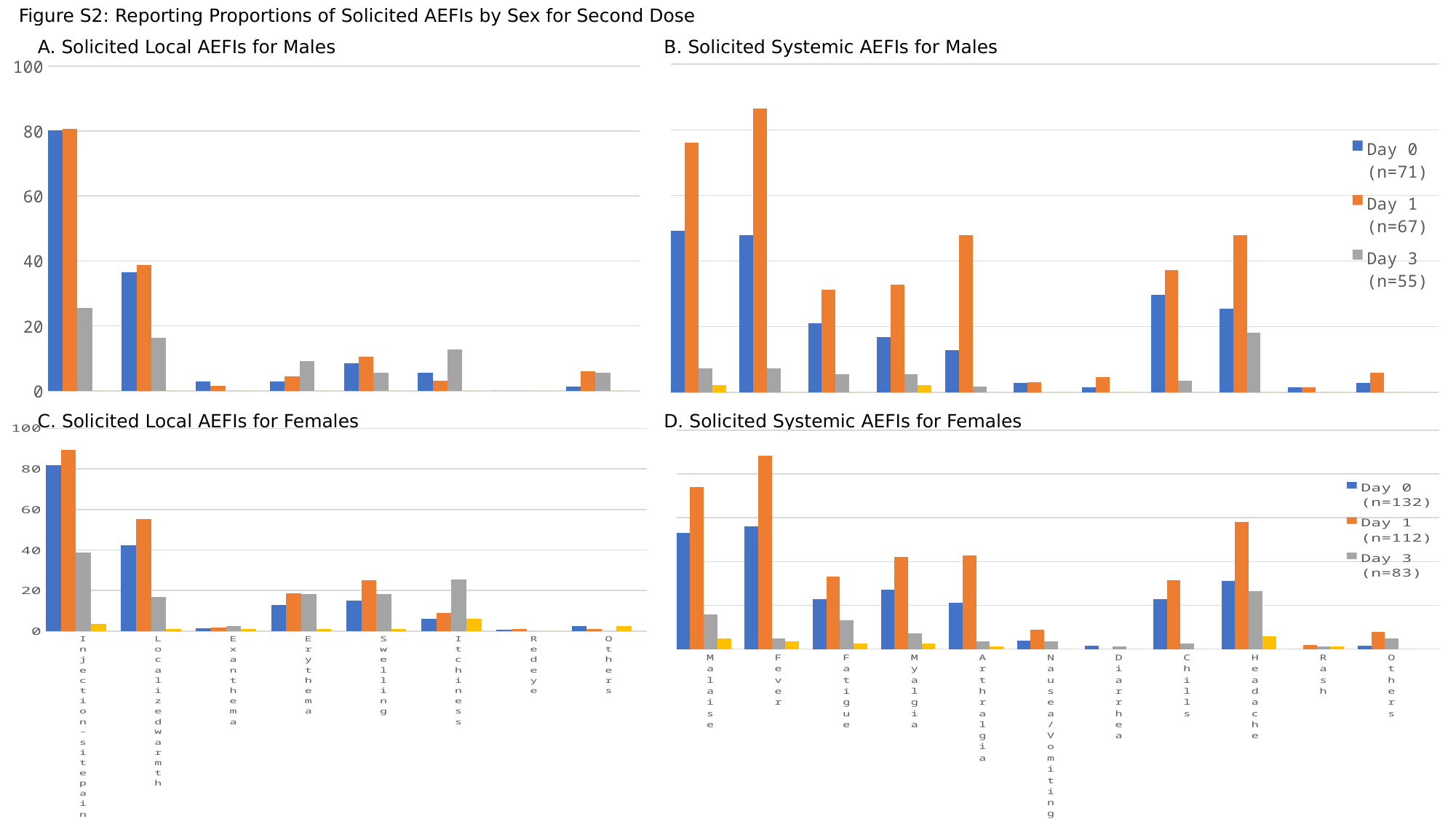

Figure S2: Reporting Proportions of Solicited AEFIs by Sex for Second Dose
A. Solicited Local AEFIs for Males
B. Solicited Systemic AEFIs for Males

### Chart

| Category | Day 0 | Day 1 | Day 3 | Day 7 |
|---|---|---|---|---|
|  | 80.30000000000001 | None | None | None |
|  | None | 80.60000000000001 | None | None |
| Injection-site pain | None | None | 25.5 | None |
|  | None | None | None | 0.0 |
|   | None | None | None | None |
|  | 36.6 | None | None | None |
|  | None | 38.800000000000004 | None | None |
| Localized warmth | None | None | 16.400000000000002 | None |
|  | None | None | None | 0.0 |
|   | None | None | None | None |
|  | 2.8000000000000003 | None | None | None |
|  | None | 1.5 | None | None |
| Exanthema | None | None | 0.0 | None |
|  | None | None | None | 0.0 |
|   | None | None | None | None |
|  | 2.8000000000000003 | None | None | None |
|  | None | 4.5 | None | None |
| Erythema | None | None | 9.1 | None |
|  | None | None | None | 0.0 |
|   | None | None | None | None |
|  | 8.5 | None | None | None |
|  | None | 10.4 | None | None |
| Swelling | None | None | 5.5 | None |
|  | None | None | None | 0.0 |
|   | None | None | None | None |
|  | 5.6000000000000005 | None | None | None |
|  | None | 3.0 | None | None |
| Itchiness | None | None | 12.7 | None |
|  | None | None | None | 0.0 |
|   | None | None | None | None |
|  | 0.0 | None | None | None |
|  | None | 0.0 | None | None |
| Red eye | None | None | 0.0 | None |
|  | None | None | None | 0.0 |
|   | None | None | None | None |
|  | 1.4000000000000001 | None | None | None |
|  | None | 6.0 | None | None |
| Others | None | None | 5.5 | None |
|  | None | None | None | 0.0 |
|   | None | None | None | None |

### Chart

| Category | Day 0 | Day 1 | Day 3 | Day 7 |
|---|---|---|---|---|
|  | 49.3 | None | None | None |
|  | None | 76.1 | None | None |
| Malaise | None | None | 7.3 | None |
|  | None | None | None | 2.1 |
|   | None | None | None | None |
|  | 47.9 | None | None | None |
|  | None | 86.6 | None | None |
| Fever | None | None | 7.3 | None |
|  | None | None | None | 0.0 |
|   | None | None | None | None |
|  | 21.099999999999998 | None | None | None |
|  | None | 31.3 | None | None |
| Fatigue | None | None | 5.5 | None |
|  | None | None | None | 0.0 |
|   | None | None | None | None |
|  | 16.900000000000002 | None | None | None |
|  | None | 32.800000000000004 | None | None |
| Myalgia | None | None | 5.5 | None |
|  | None | None | None | 2.1 |
|   | None | None | None | None |
|  | 12.7 | None | None | None |
|  | None | 47.8 | None | None |
| Arthralgia | None | None | 1.7999999999999998 | None |
|  | None | None | None | 0.0 |
|   | None | None | None | None |
|  | 2.8000000000000003 | None | None | None |
|  | None | 3.0 | None | None |
| Nausea/
Vomiting | None | None | 0.0 | None |
|  | None | None | None | 0.0 |
|   | None | None | None | None |
|  | 1.4000000000000001 | None | None | None |
|  | None | 4.5 | None | None |
| Diarrhea | None | None | 0.0 | None |
|  | None | None | None | 0.0 |
|   | None | None | None | None |
|  | 29.599999999999998 | None | None | None |
|  | None | 37.3 | None | None |
| Chills | None | None | 3.5999999999999996 | None |
|  | None | None | None | 0.0 |
|   | None | None | None | None |
|  | 25.4 | None | None | None |
|  | None | 47.8 | None | None |
| Headache | None | None | 18.2 | None |
|  | None | None | None | 0.0 |
|   | None | None | None | None |
|  | 1.4000000000000001 | None | None | None |
|  | None | 1.5 | None | None |
| Rash | None | None | 0.0 | None |
|  | None | None | None | 0.0 |
|   | None | None | None | None |
|  | 2.8000000000000003 | None | None | None |
|  | None | 6.0 | None | None |
| Others  | None | None | 0.0 | None |
|  | None | None | None | 0.0 |
|  | None | None | None | None |
|   | None | None | None | None |
C. Solicited Local AEFIs for Females
D. Solicited Systemic AEFIs for Females

### Chart

| Category | Day 0 | Day 1 | Day 3 | Day 7 |
|---|---|---|---|---|
|  | 53.0 | None | None | None |
|  | None | 74.1 | None | None |
| Malaise | None | None | 15.7 | None |
|  | None | None | None | 4.8 |
|   | None | None | None | None |
|  | 56.10000000000001 | None | None | None |
|  | None | 88.4 | None | None |
| Fever | None | None | 4.8 | None |
|  | None | None | None | 3.5999999999999996 |
|   | None | None | None | None |
|  | 22.7 | None | None | None |
|  | None | 33.0 | None | None |
| Fatigue | None | None | 13.3 | None |
|  | None | None | None | 2.4 |
|   | None | None | None | None |
|  | 27.3 | None | None | None |
|  | None | 42.0 | None | None |
| Myalgia | None | None | 7.199999999999999 | None |
|  | None | None | None | 2.4 |
|   | None | None | None | None |
|  | 21.2 | None | None | None |
|  | None | 42.9 | None | None |
| Arthralgia | None | None | 3.5999999999999996 | None |
|  | None | None | None | 1.2 |
|   | None | None | None | None |
|  | 3.8 | None | None | None |
|  | None | 8.9 | None | None |
| Nausea/
Vomiting | None | None | 3.5999999999999996 | None |
|  | None | None | None | 0.0 |
|   | None | None | None | None |
|  | 1.5 | None | None | None |
|  | None | 0.0 | None | None |
| Diarrhea | None | None | 1.2 | None |
|  | None | None | None | 0.0 |
|   | None | None | None | None |
|  | 22.7 | None | None | None |
|  | None | 31.3 | None | None |
| Chills | None | None | 2.4 | None |
|  | None | None | None | 0.0 |
|   | None | None | None | None |
|  | 31.1 | None | None | None |
|  | None | 57.99999999999999 | None | None |
| Headache | None | None | 26.5 | None |
|  | None | None | None | 6.0 |
|   | None | None | None | None |
|  | 0.0 | None | None | None |
|  | None | 1.7999999999999998 | None | None |
| Rash | None | None | 1.2 | None |
|  | None | None | None | 1.2 |
|   | None | None | None | None |
|  | 1.5 | None | None | None |
|  | None | 8.0 | None | None |
| Others  | None | None | 4.8 | None |
|  | None | None | None | 0.0 |
|  | None | None | None | None |
|   | None | None | None | None |

### Chart

| Category | Day 0 | Day 1 | Day 3 | Day 7 |
|---|---|---|---|---|
|  | 81.8 | None | None | None |
|  | None | 89.3 | None | None |
| Injection-site pain | None | None | 38.6 | None |
|  | None | None | None | 3.5999999999999996 |
|   | None | None | None | None |
|  | 42.4 | None | None | None |
|  | None | 55.400000000000006 | None | None |
| Localized warmth | None | None | 16.900000000000002 | None |
|  | None | None | None | 1.2 |
|   | None | None | None | None |
|  | 1.5 | None | None | None |
|  | None | 1.7999999999999998 | None | None |
| Exanthema | None | None | 2.4 | None |
|  | None | None | None | 1.2 |
|   | None | None | None | None |
|  | 12.9 | None | None | None |
|  | None | 18.8 | None | None |
| Erythema | None | None | 18.099999999999998 | None |
|  | None | None | None | 1.2 |
|   | None | None | None | None |
|  | 15.2 | None | None | None |
|  | None | 25.0 | None | None |
| Swelling | None | None | 18.099999999999998 | None |
|  | None | None | None | 1.2 |
|   | None | None | None | None |
|  | 6.1 | None | None | None |
|  | None | 8.9 | None | None |
| Itchiness | None | None | 25.3 | None |
|  | None | None | None | 6.0 |
|   | None | None | None | None |
|  | 0.8 | None | None | None |
|  | None | 0.8999999999999999 | None | None |
| Red eye | None | None | 0.0 | None |
|  | None | None | None | 0.0 |
|   | None | None | None | None |
|  | 2.3 | None | None | None |
|  | None | 0.8999999999999999 | None | None |
| Others | None | None | 0.0 | None |
|  | None | None | None | 2.4 |
|   | None | None | None | None |